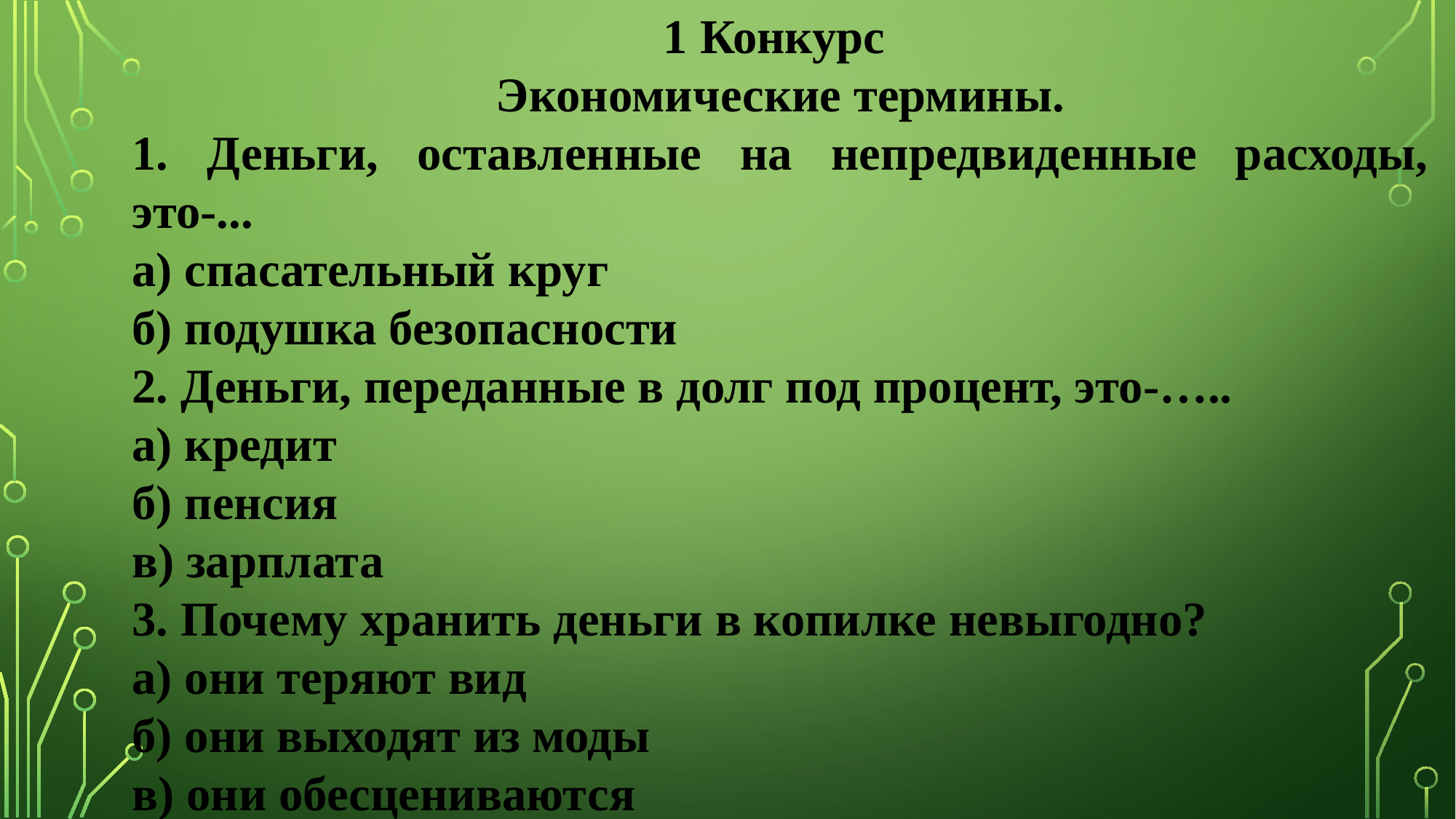

1 Конкурс
Экономические термины.
1. Деньги, оставленные на непредвиденные расходы, это-...
а) спасательный круг
б) подушка безопасности
2. Деньги, переданные в долг под процент, это-…..
а) кредит
б) пенсия
в) зарплата
3. Почему хранить деньги в копилке невыгодно?
а) они теряют вид
б) они выходят из моды
в) они обесцениваются